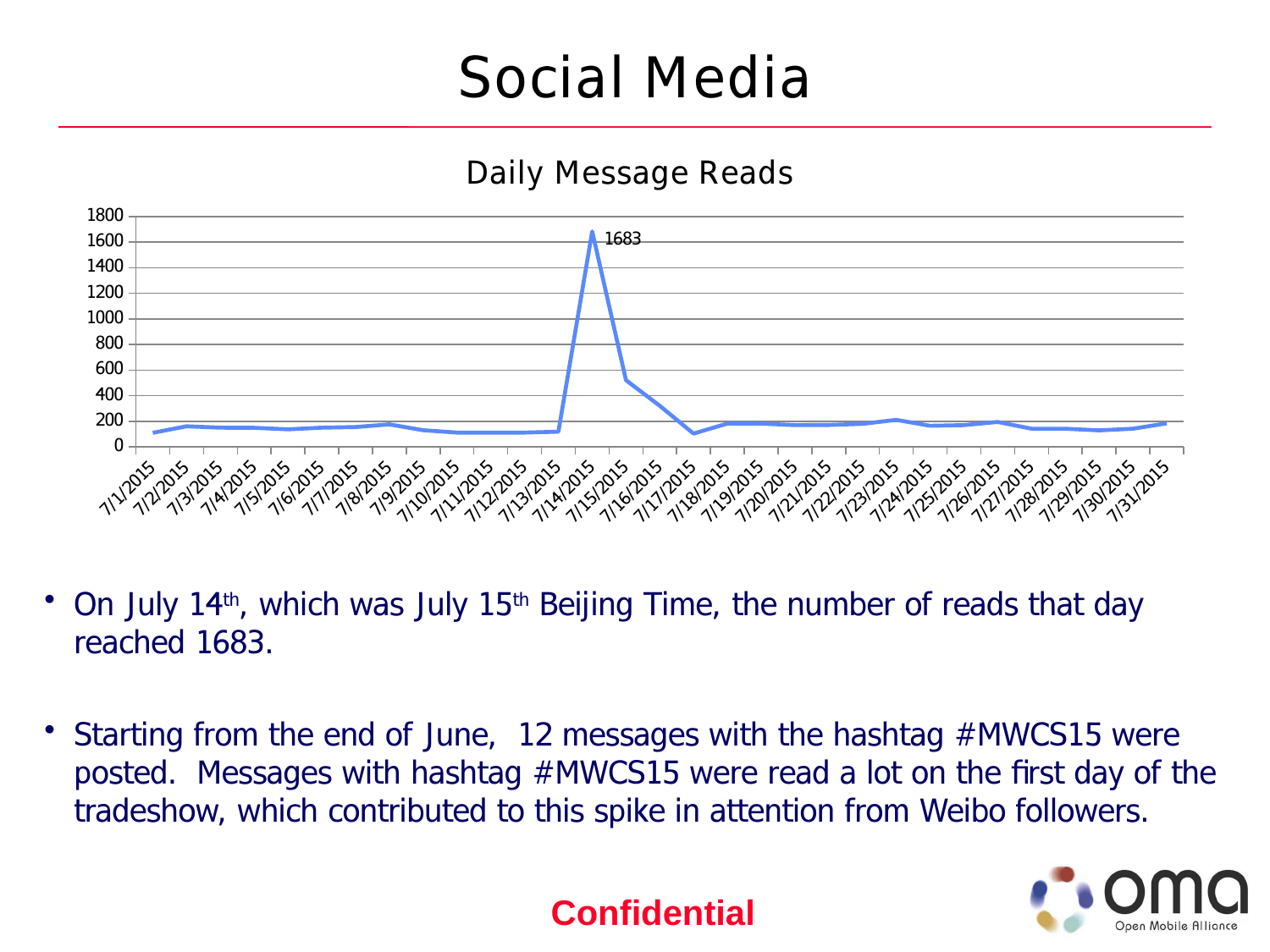

# Social Media

### Chart:

| Category | Daily Message Reads  |
|---|---|
| 42186.0 | 110.0 |
| 42187.0 | 161.0 |
| 42188.0 | 150.0 |
| 42189.0 | 149.0 |
| 42190.0 | 137.0 |
| 42191.0 | 150.0 |
| 42192.0 | 155.0 |
| 42193.0 | 176.0 |
| 42194.0 | 130.0 |
| 42195.0 | 112.0 |
| 42196.0 | 112.0 |
| 42197.0 | 112.0 |
| 42198.0 | 119.0 |
| 42199.0 | 1683.0 |
| 42200.0 | 521.0 |
| 42201.0 | 321.0 |
| 42202.0 | 104.0 |
| 42203.0 | 182.0 |
| 42204.0 | 182.0 |
| 42205.0 | 170.0 |
| 42206.0 | 171.0 |
| 42207.0 | 180.0 |
| 42208.0 | 211.0 |
| 42209.0 | 165.0 |
| 42210.0 | 170.0 |
| 42211.0 | 195.0 |
| 42212.0 | 142.0 |
| 42213.0 | 142.0 |
| 42214.0 | 129.0 |
| 42215.0 | 142.0 |
| 42216.0 | 184.0 |
On July 14th, which was July 15th Beijing Time, the number of reads that day reached 1683.

Starting from the end of June,  12 messages with the hashtag #MWCS15 were posted.  Messages with hashtag #MWCS15 were read a lot on the first day of the tradeshow, which contributed to this spike in attention from Weibo followers.